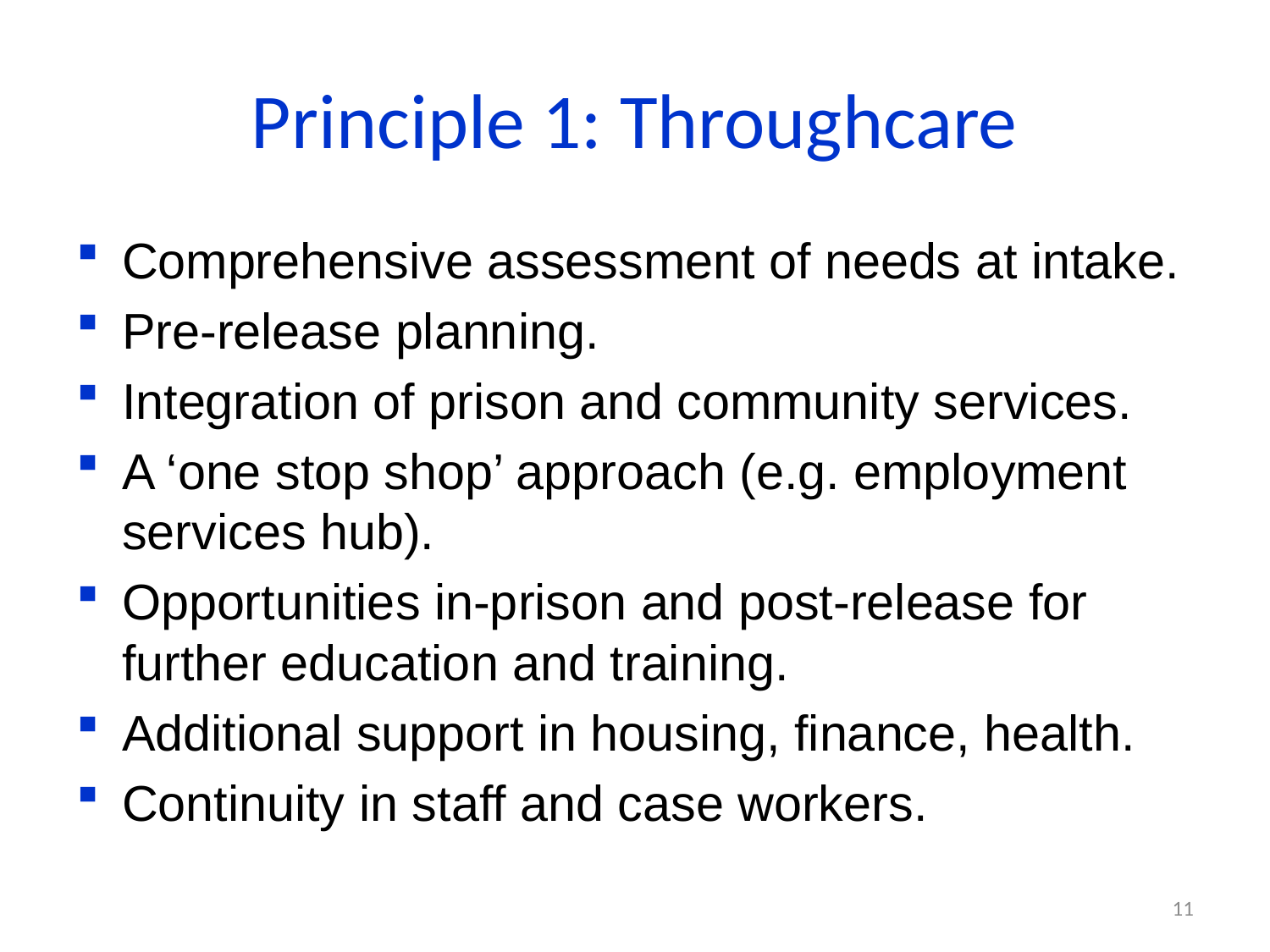

# Principle 1: Throughcare
Comprehensive assessment of needs at intake.
Pre-release planning.
Integration of prison and community services.
A ‘one stop shop’ approach (e.g. employment services hub).
Opportunities in-prison and post-release for further education and training.
Additional support in housing, finance, health.
Continuity in staff and case workers.

11